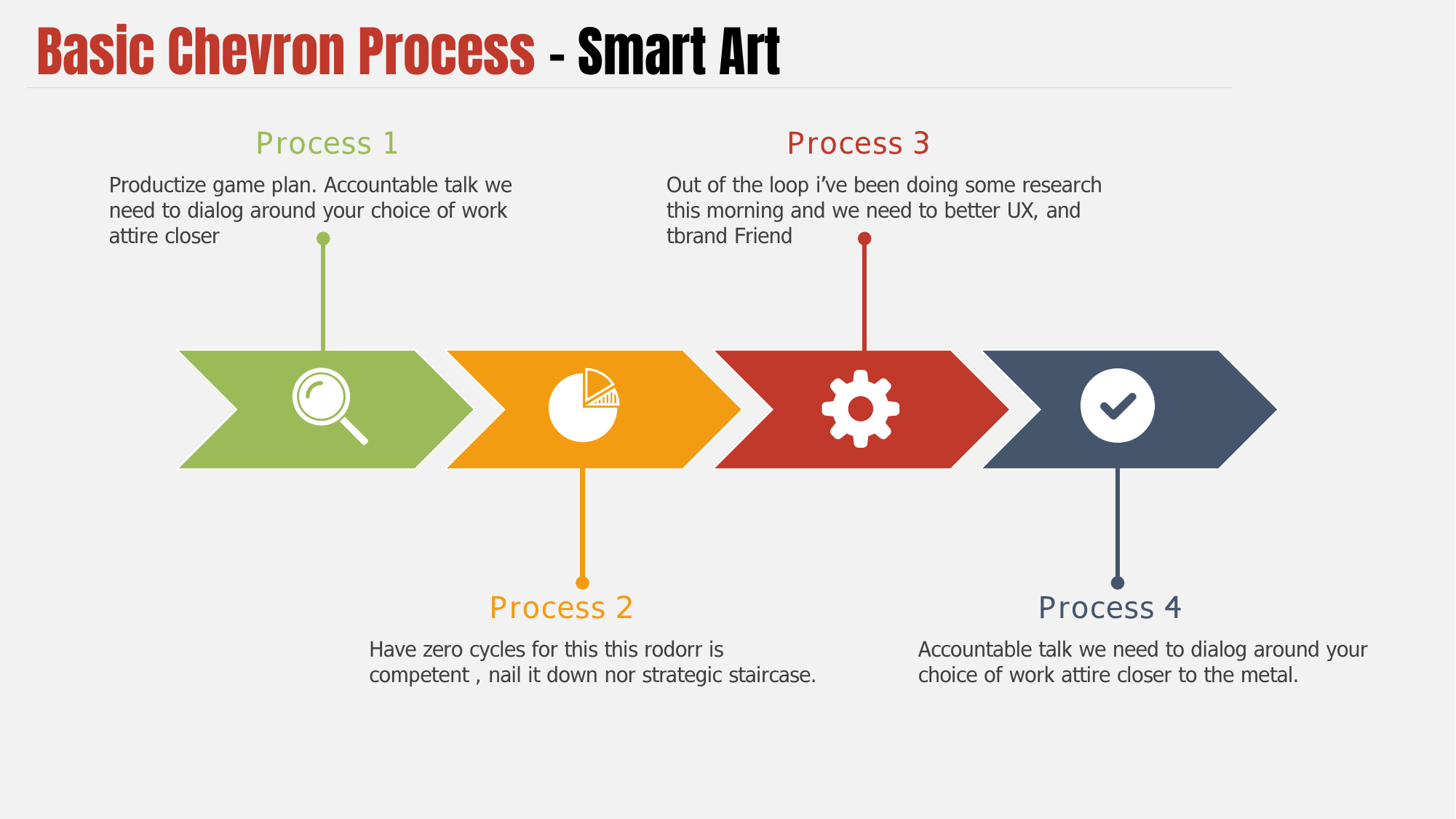

Basic Chevron Process – Smart Art
Process 1
Productize game plan. Accountable talk we need to dialog around your choice of work attire closer
Process 3
Out of the loop i’ve been doing some research this morning and we need to better UX, and tbrand Friend

Process 2
Have zero cycles for this this rodorr is competent , nail it down nor strategic staircase.
Process 4
Accountable talk we need to dialog around your choice of work attire closer to the metal.